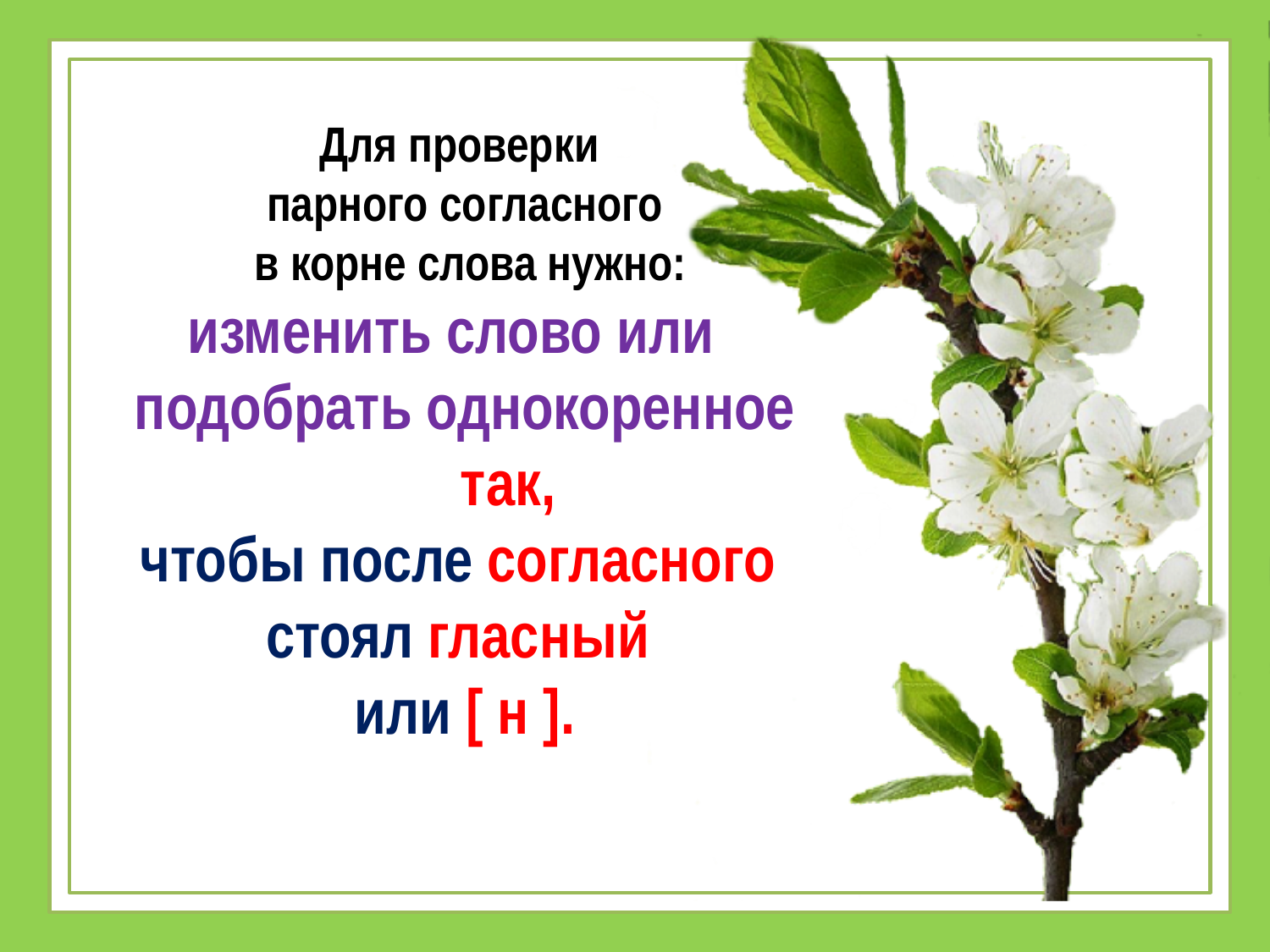

Для проверки
парного согласного
 в корне слова нужно:
изменить слово или
подобрать однокоренное
       так,
чтобы после согласного
стоял гласный
или [ н ].